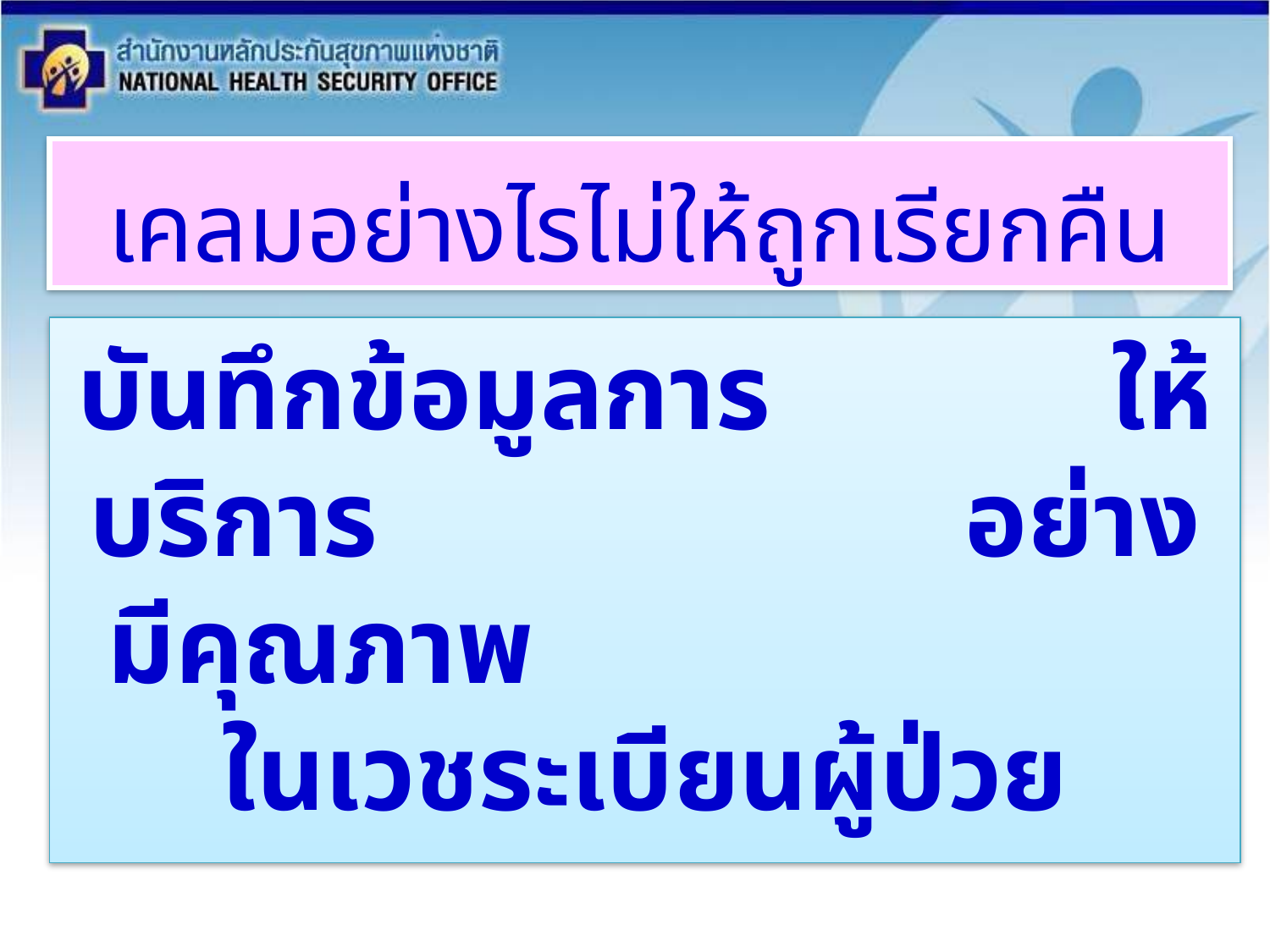

เคลมอย่างไรไม่ให้ถูกเรียกคืน
บันทึกข้อมูลการ           ให้บริการ                   อย่างมีคุณภาพ                      ในเวชระเบียนผู้ป่วย